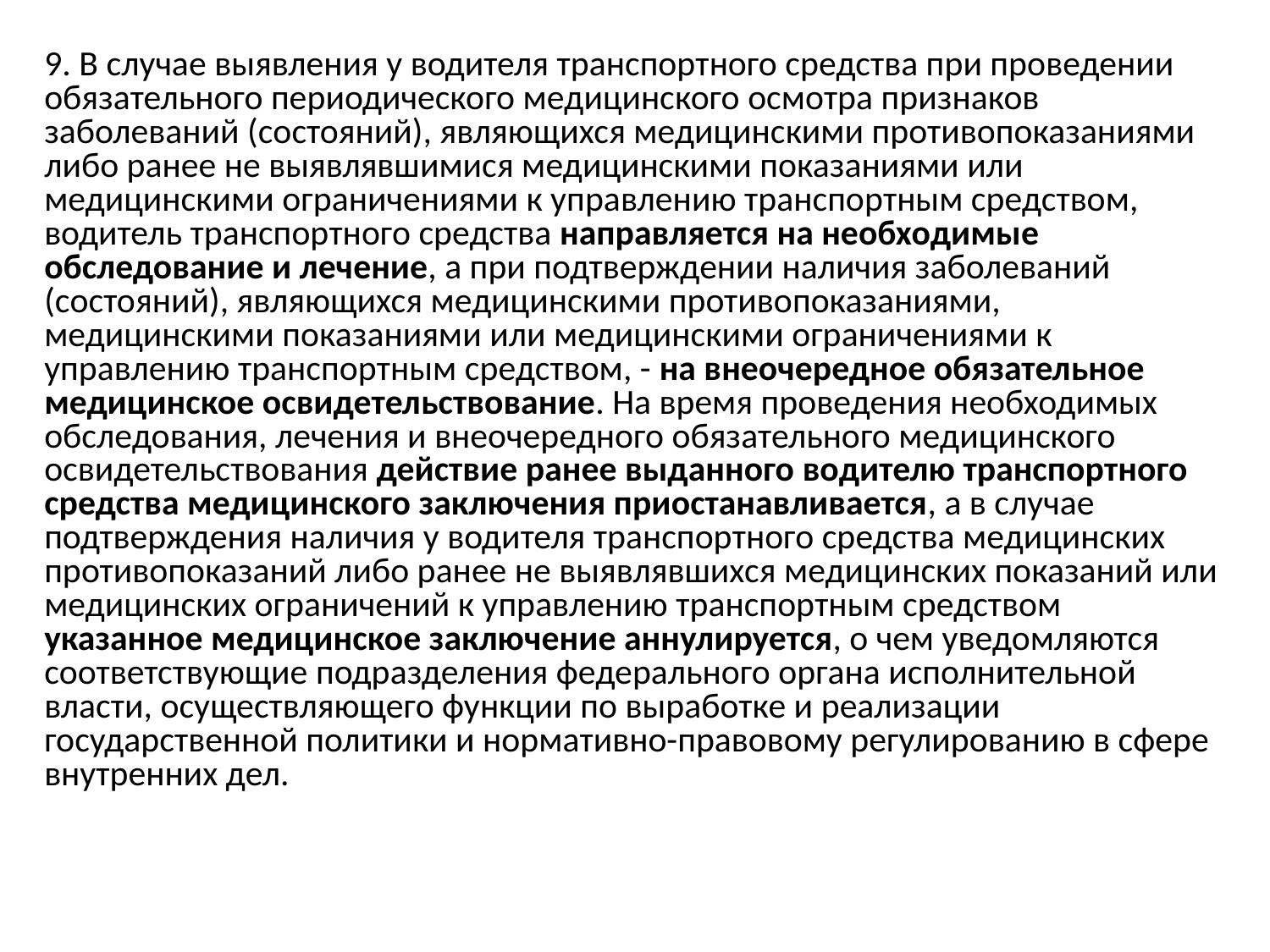

9. В случае выявления у водителя транспортного средства при проведении обязательного периодического медицинского осмотра признаков заболеваний (состояний), являющихся медицинскими противопоказаниями либо ранее не выявлявшимися медицинскими показаниями или медицинскими ограничениями к управлению транспортным средством, водитель транспортного средства направляется на необходимые обследование и лечение, а при подтверждении наличия заболеваний (состояний), являющихся медицинскими противопоказаниями, медицинскими показаниями или медицинскими ограничениями к управлению транспортным средством, - на внеочередное обязательное медицинское освидетельствование. На время проведения необходимых обследования, лечения и внеочередного обязательного медицинского освидетельствования действие ранее выданного водителю транспортного средства медицинского заключения приостанавливается, а в случае подтверждения наличия у водителя транспортного средства медицинских противопоказаний либо ранее не выявлявшихся медицинских показаний или медицинских ограничений к управлению транспортным средством указанное медицинское заключение аннулируется, о чем уведомляются соответствующие подразделения федерального органа исполнительной власти, осуществляющего функции по выработке и реализации государственной политики и нормативно-правовому регулированию в сфере внутренних дел.